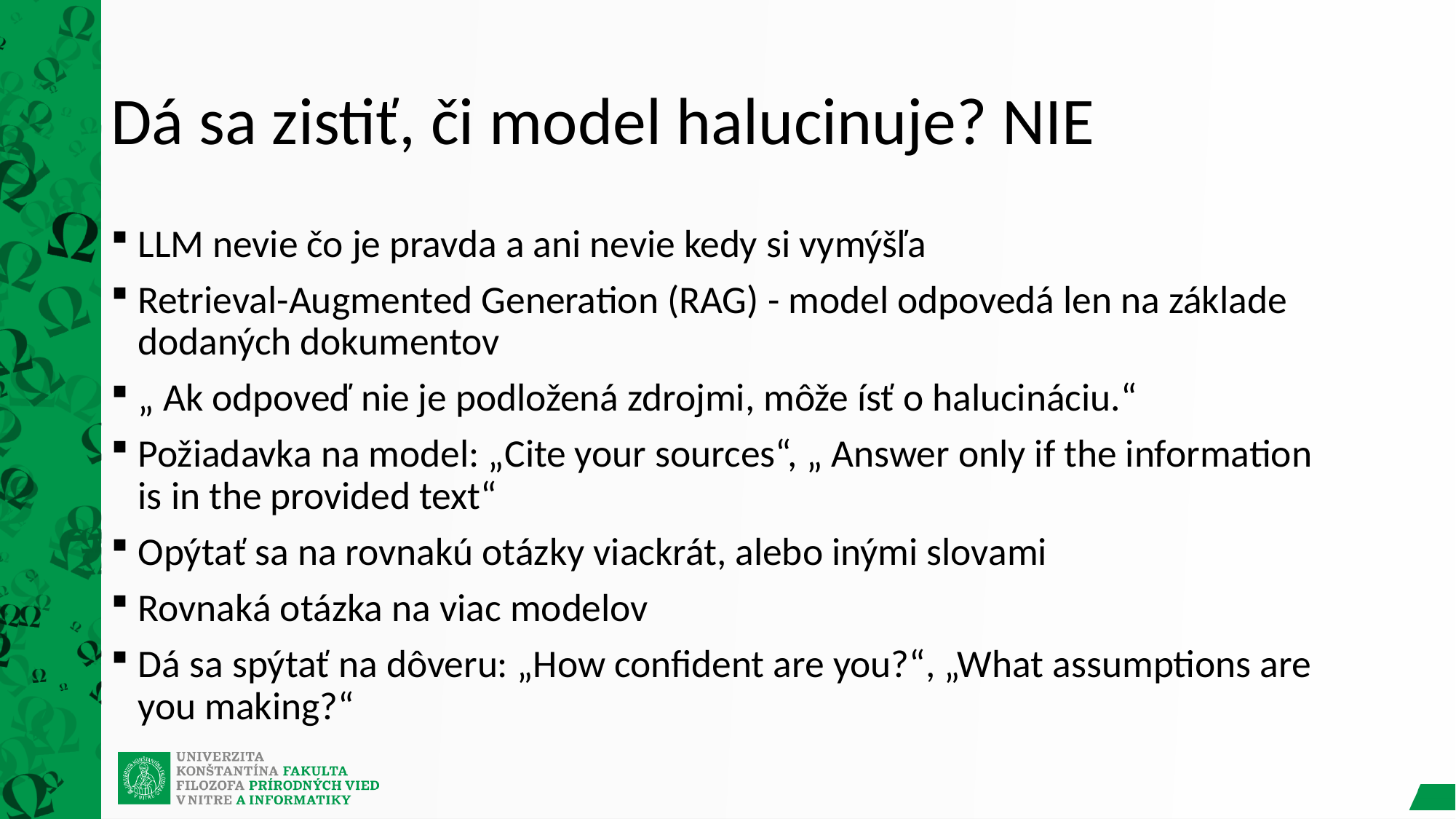

# Dá sa zistiť, či model halucinuje? NIE
LLM nevie čo je pravda a ani nevie kedy si vymýšľa
Retrieval-Augmented Generation (RAG) - model odpovedá len na základe dodaných dokumentov
„ Ak odpoveď nie je podložená zdrojmi, môže ísť o halucináciu.“
Požiadavka na model: „Cite your sources“, „ Answer only if the information is in the provided text“
Opýtať sa na rovnakú otázky viackrát, alebo inými slovami
Rovnaká otázka na viac modelov
Dá sa spýtať na dôveru: „How confident are you?“, „What assumptions are you making?“